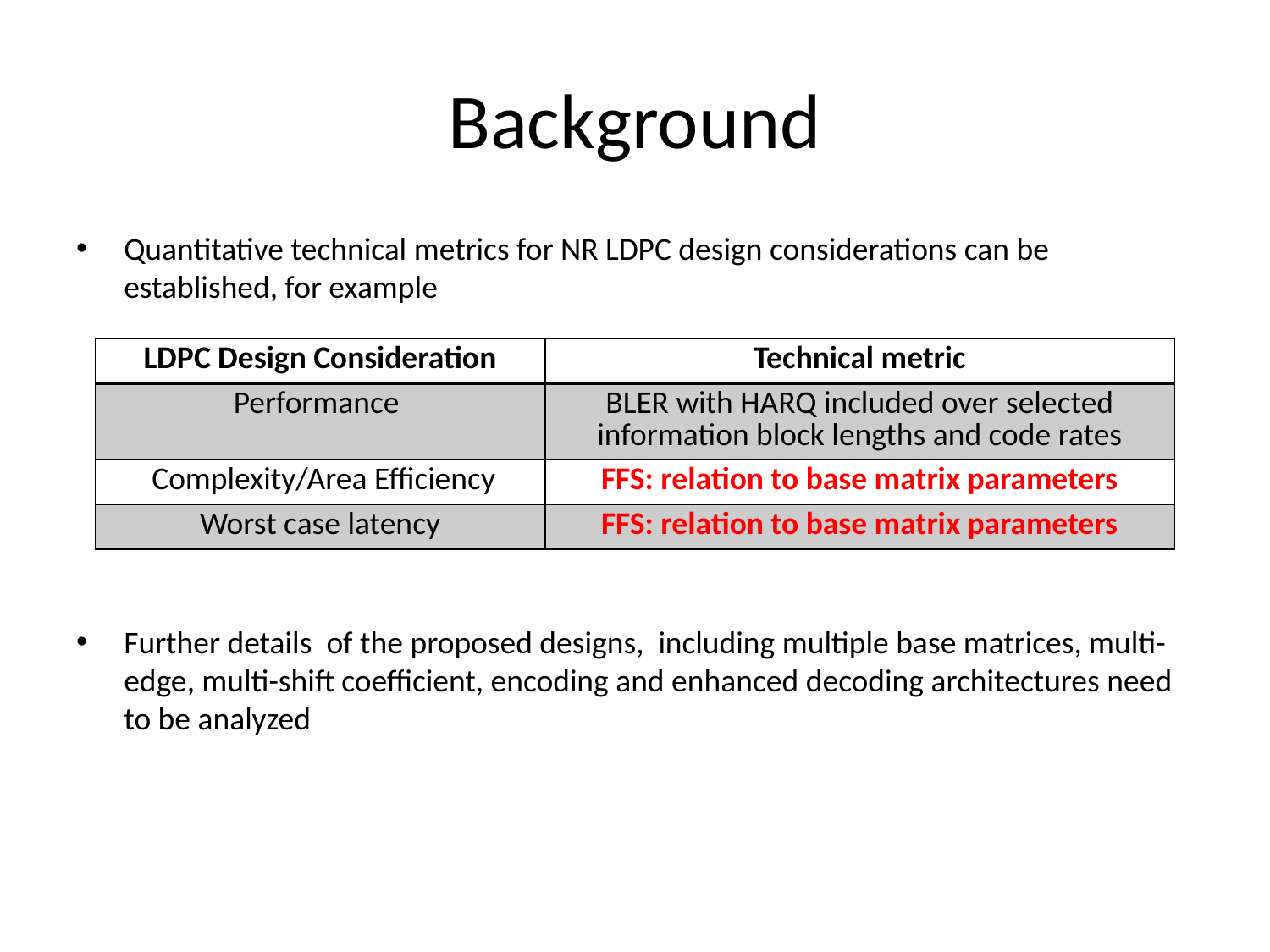

# Background
Quantitative technical metrics for NR LDPC design considerations can be established, for example

Further details  of the proposed designs,  including multiple base matrices, multi-edge, multi-shift coefficient, encoding and enhanced decoding architectures need to be analyzed

| LDPC Design Consideration | Technical metric |
| --- | --- |
| Performance | BLER with HARQ included over selected information block lengths and code rates |
| Complexity/Area Efficiency | FFS: relation to base matrix parameters |
| Worst case latency | FFS: relation to base matrix parameters |